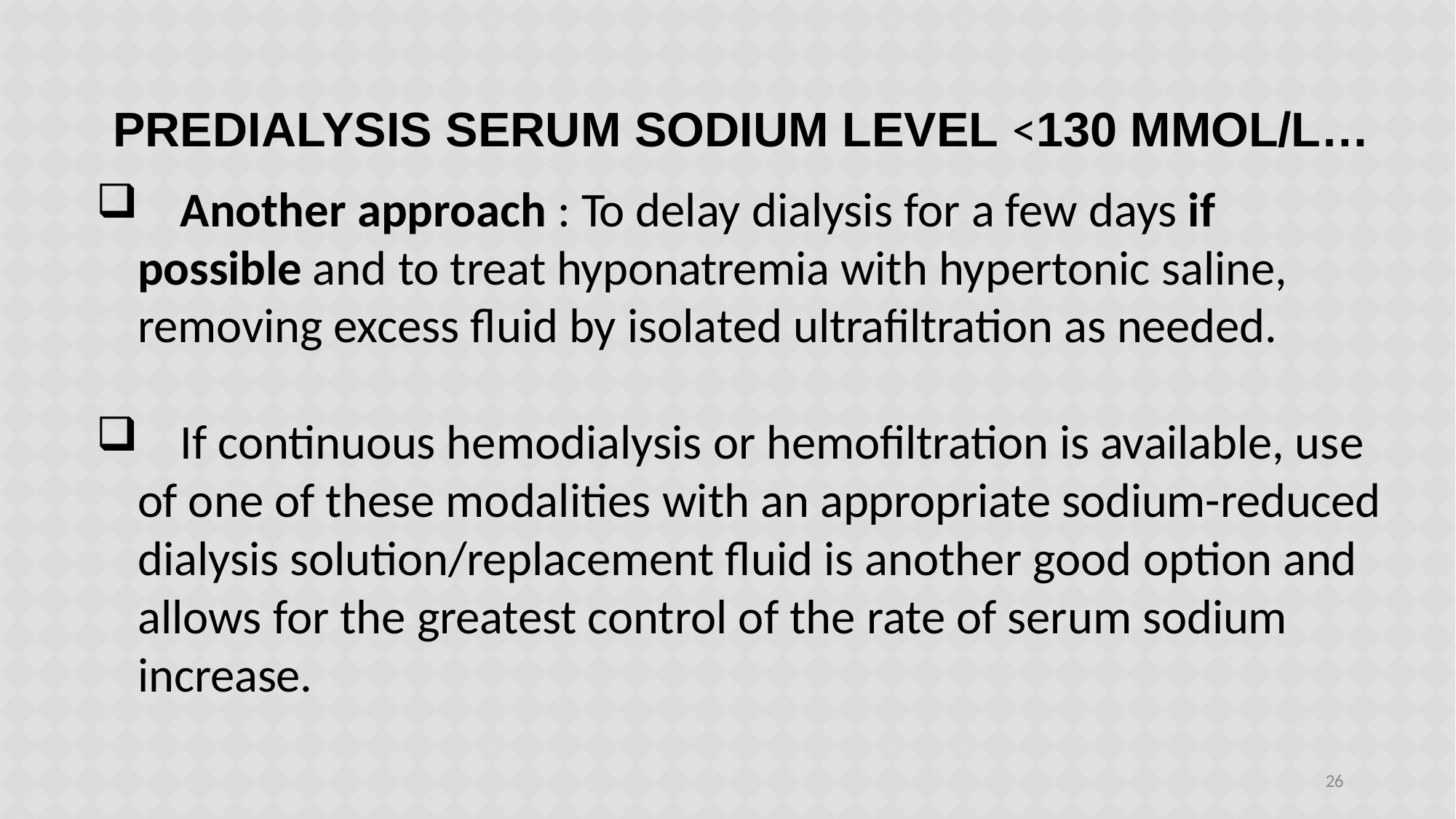

# Predialysis serum sodium level <130 mmol/L…
	Another approach : To delay dialysis for a few days if possible and to treat hyponatremia with hypertonic saline, removing excess fluid by isolated ultrafiltration as needed.
	If continuous hemodialysis or hemofiltration is available, use of one of these modalities with an appropriate sodium-reduced dialysis solution/replacement fluid is another good option and allows for the greatest control of the rate of serum sodium increase.
26